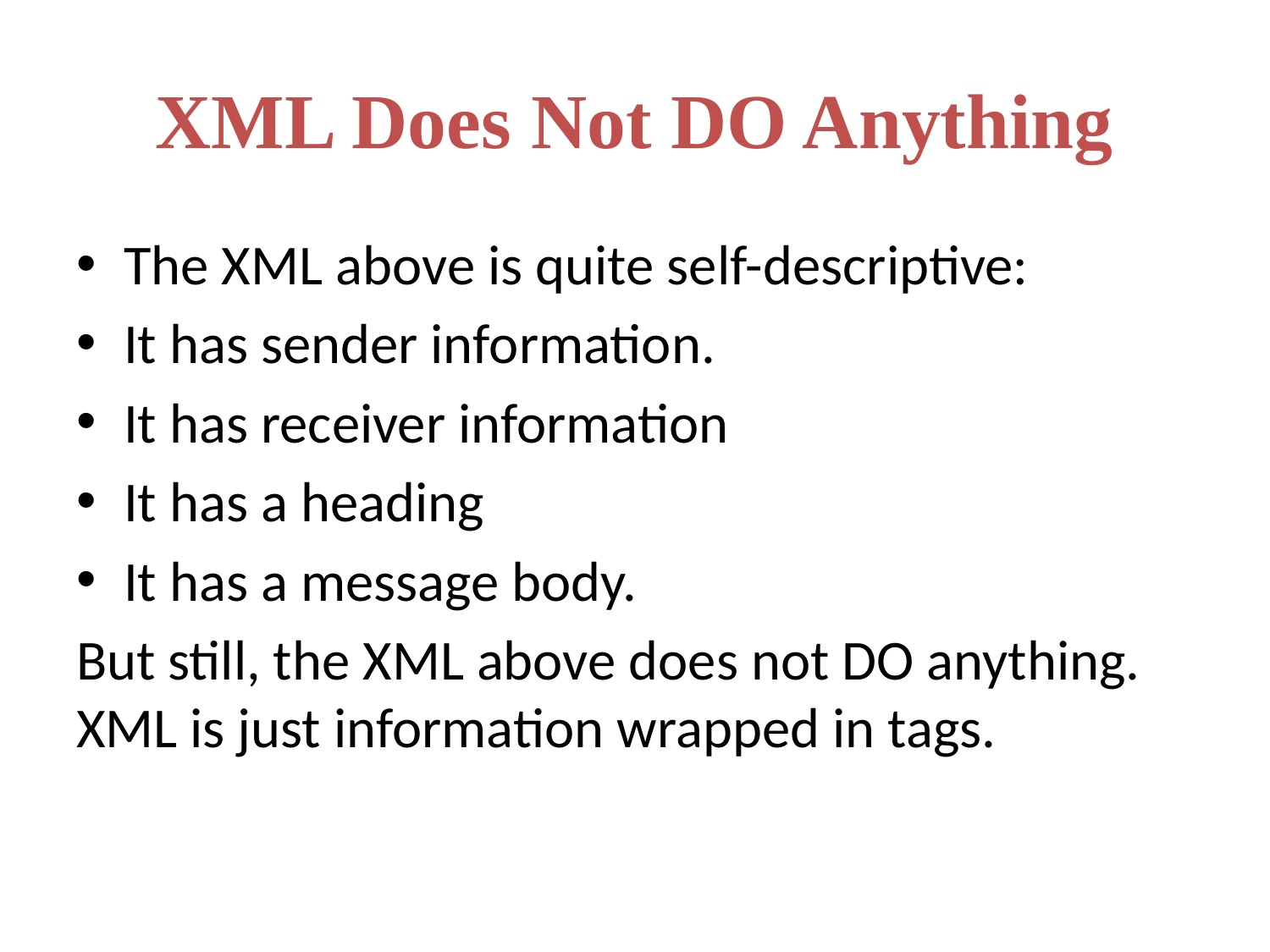

# XML Does Not DO Anything
The XML above is quite self-descriptive:
It has sender information.
It has receiver information
It has a heading
It has a message body.
But still, the XML above does not DO anything. XML is just information wrapped in tags.